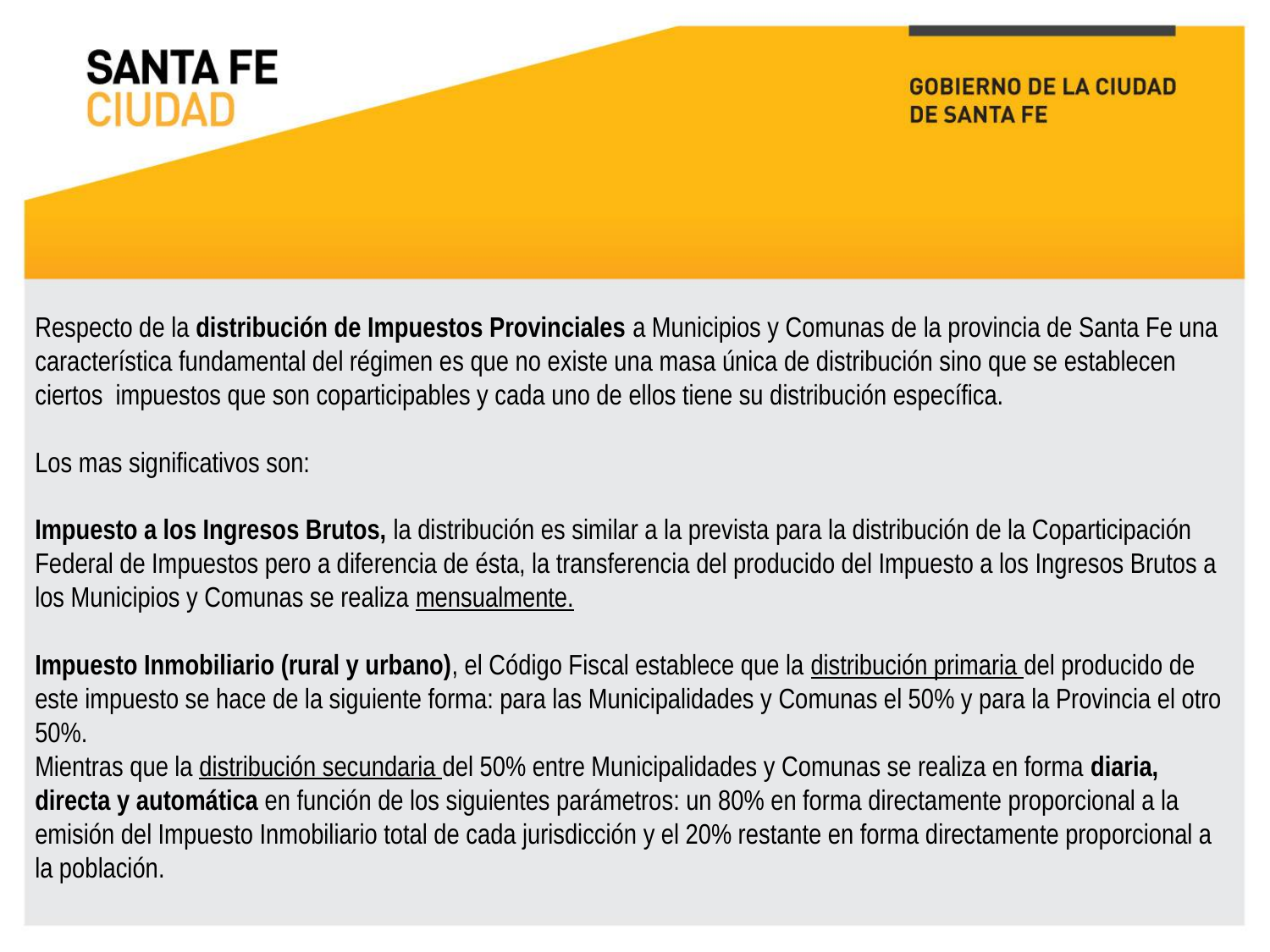

# Respecto de la distribución de Impuestos Provinciales a Municipios y Comunas de la provincia de Santa Fe una característica fundamental del régimen es que no existe una masa única de distribución sino que se establecen ciertos  impuestos que son coparticipables y cada uno de ellos tiene su distribución específica. Los mas significativos son: Impuesto a los Ingresos Brutos, la distribución es similar a la prevista para la distribución de la Coparticipación Federal de Impuestos pero a diferencia de ésta, la transferencia del producido del Impuesto a los Ingresos Brutos a los Municipios y Comunas se realiza mensualmente. Impuesto Inmobiliario (rural y urbano), el Código Fiscal establece que la distribución primaria del producido de este impuesto se hace de la siguiente forma: para las Municipalidades y Comunas el 50% y para la Provincia el otro 50%. Mientras que la distribución secundaria del 50% entre Municipalidades y Comunas se realiza en forma diaria, directa y automática en función de los siguientes parámetros: un 80% en forma directamente proporcional a la emisión del Impuesto Inmobiliario total de cada jurisdicción y el 20% restante en forma directamente proporcional a la población.